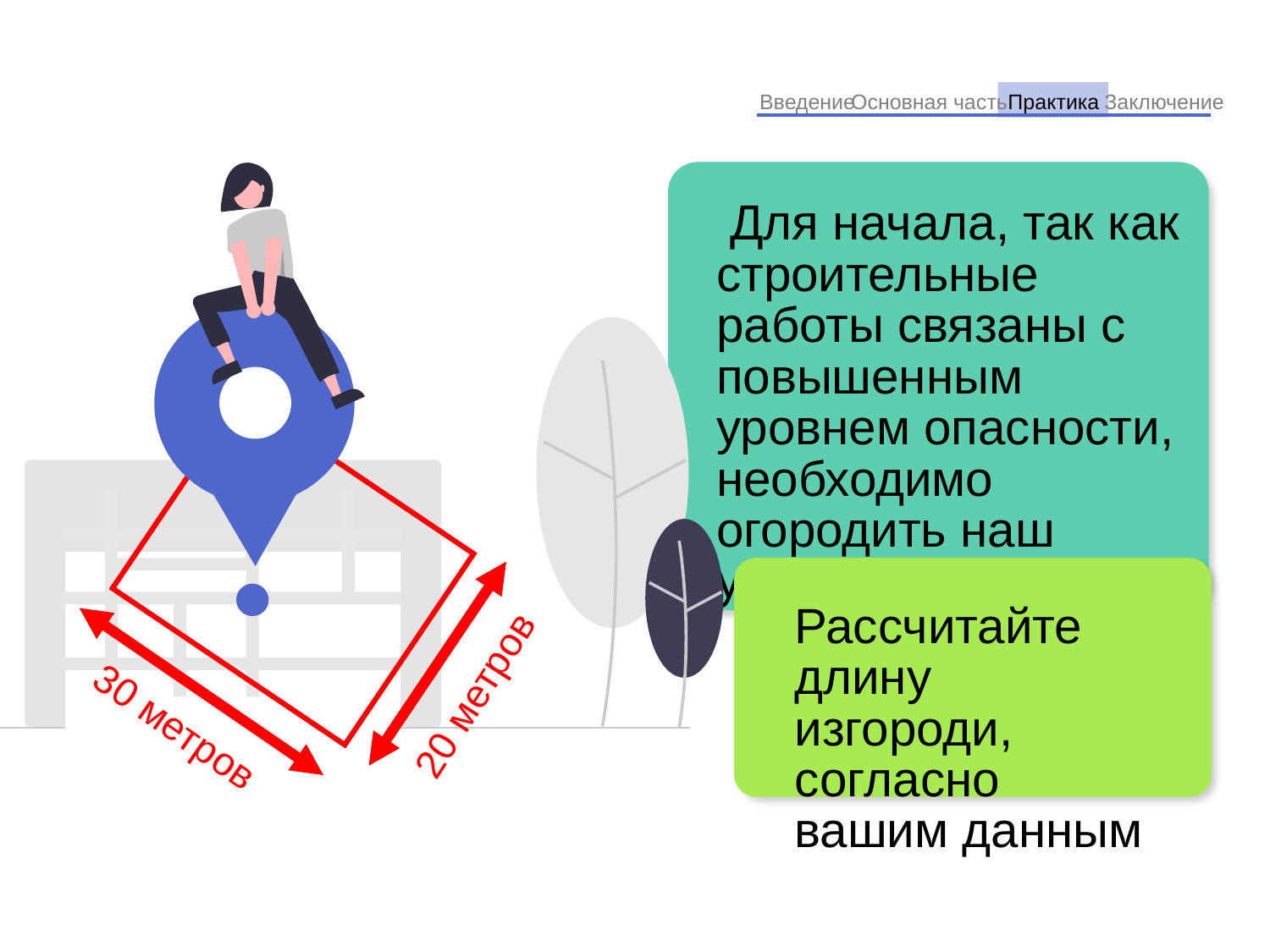

Введение
Основная часть
Практика
Заключение

20 метров
30 метров

 Для начала, так как строительные работы связаны с повышенным уровнем опасности, необходимо огородить наш участок изгородью.

Рассчитайте длину
изгороди, согласно
вашим данным